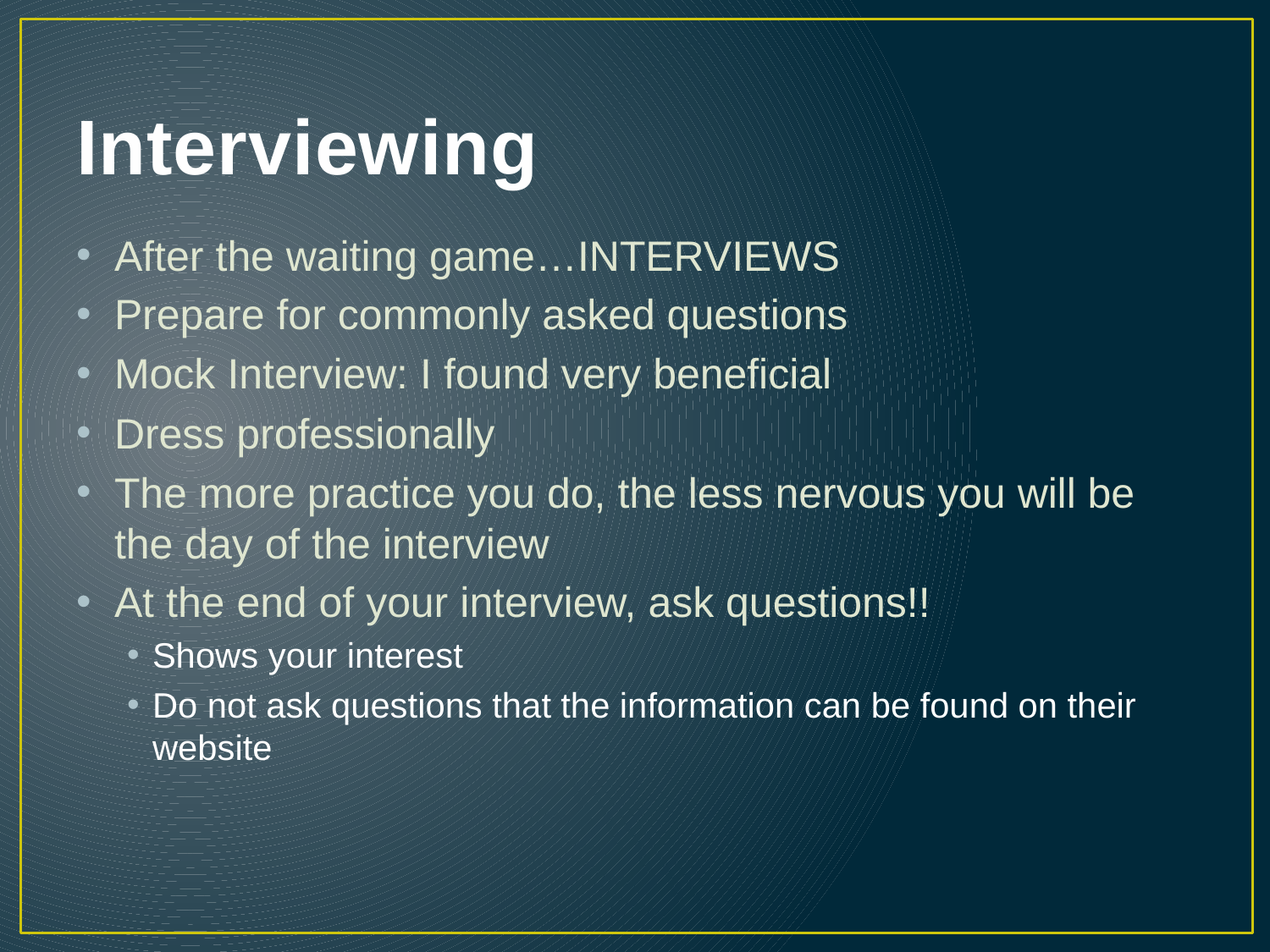

# Interviewing
After the waiting game…INTERVIEWS
Prepare for commonly asked questions
Mock Interview: I found very beneficial
Dress professionally
The more practice you do, the less nervous you will be the day of the interview
At the end of your interview, ask questions!!
Shows your interest
Do not ask questions that the information can be found on their website